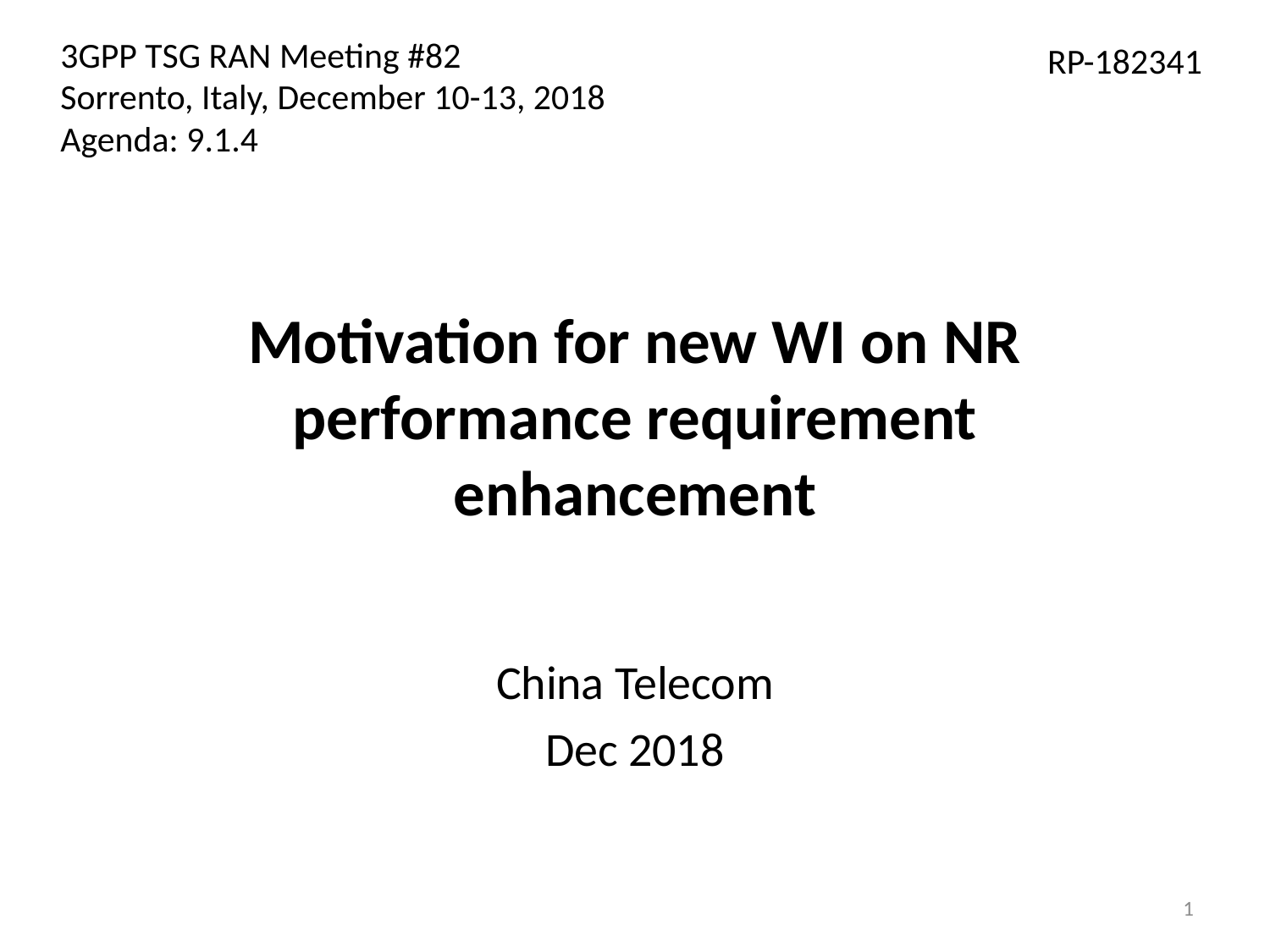

3GPP TSG RAN Meeting #82
Sorrento, Italy, December 10-13, 2018
Agenda: 9.1.4
RP-182341
# Motivation for new WI on NR performance requirement enhancement
China Telecom
Dec 2018
1